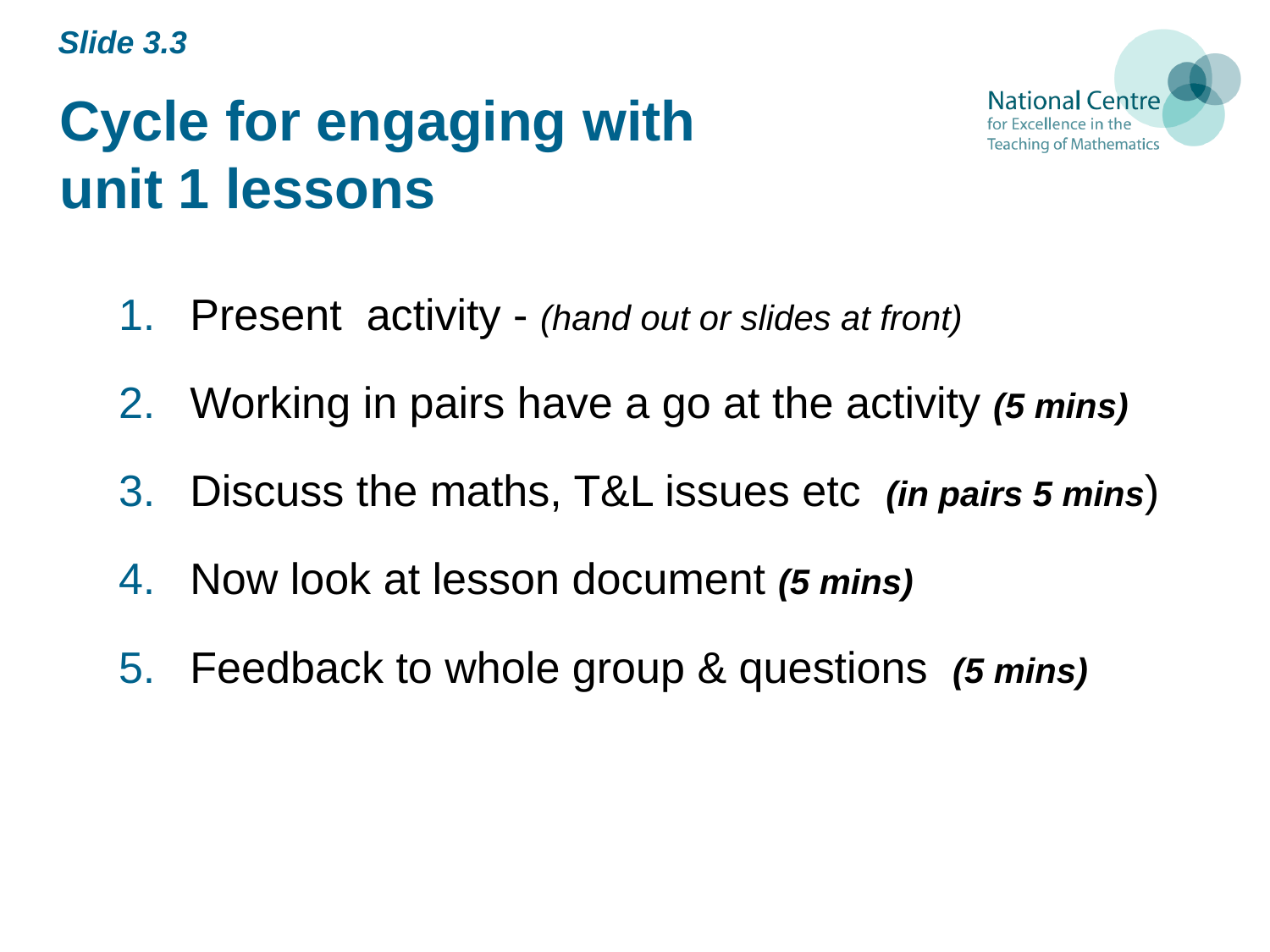

Slide 3.3
# Cycle for engaging with unit 1 lessons
Present  activity - (hand out or slides at front)
Working in pairs have a go at the activity (5 mins)
Discuss the maths, T&L issues etc  (in pairs 5 mins)
Now look at lesson document (5 mins)
Feedback to whole group & questions  (5 mins)